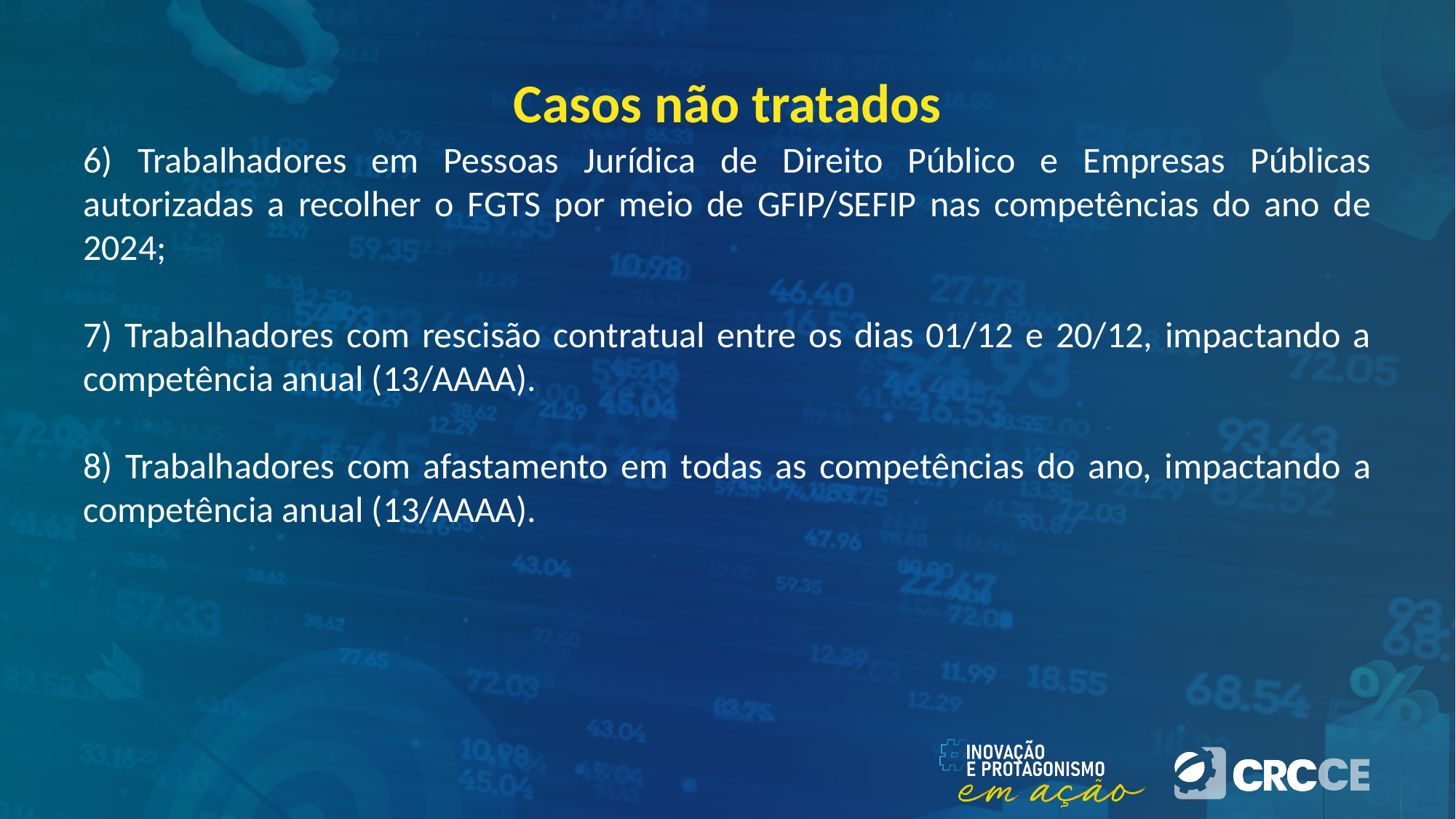

# Casos não tratados
6) Trabalhadores em Pessoas Jurídica de Direito Público e Empresas Públicas autorizadas a recolher o FGTS por meio de GFIP/SEFIP nas competências do ano de 2024;

7) Trabalhadores com rescisão contratual entre os dias 01/12 e 20/12, impactando a competência anual (13/AAAA).

8) Trabalhadores com afastamento em todas as competências do ano, impactando a competência anual (13/AAAA).